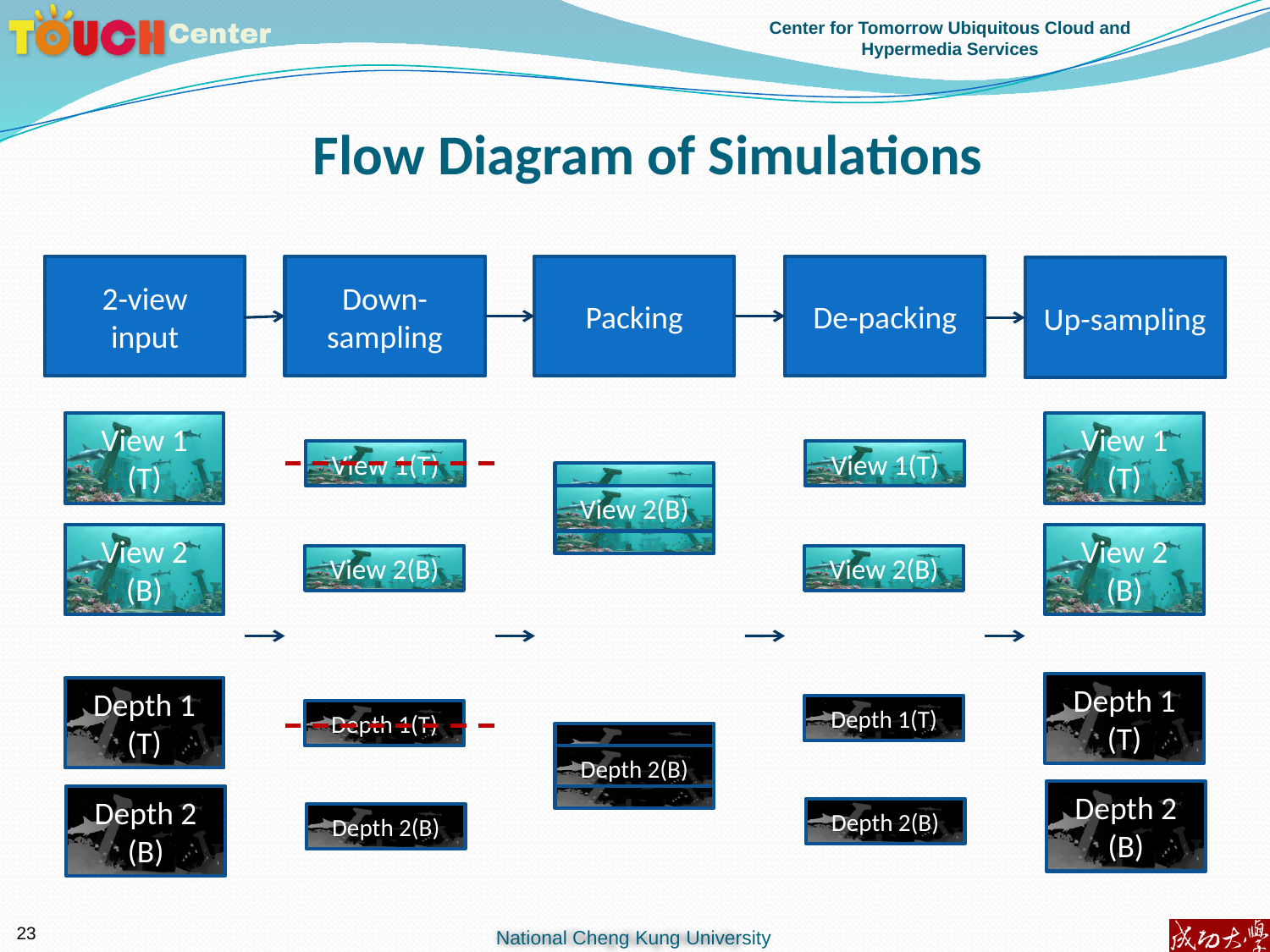

Flow Diagram of Simulations
2-view
input
Packing
De-packing
Down-sampling
Up-sampling
View 1
(T)
View 1
(T)

View 1(T)

View 1(T)

View 2(B)
View 2
(B)
View 2
(B)

View 2(B)
View 2(B)
Depth 1
(T)
Depth 1
(T)
Depth 1(T)
Depth 1(T)

Depth 2(B)
Depth 2
(B)
Depth 2
(B)

Depth 2(B)
Depth 2(B)